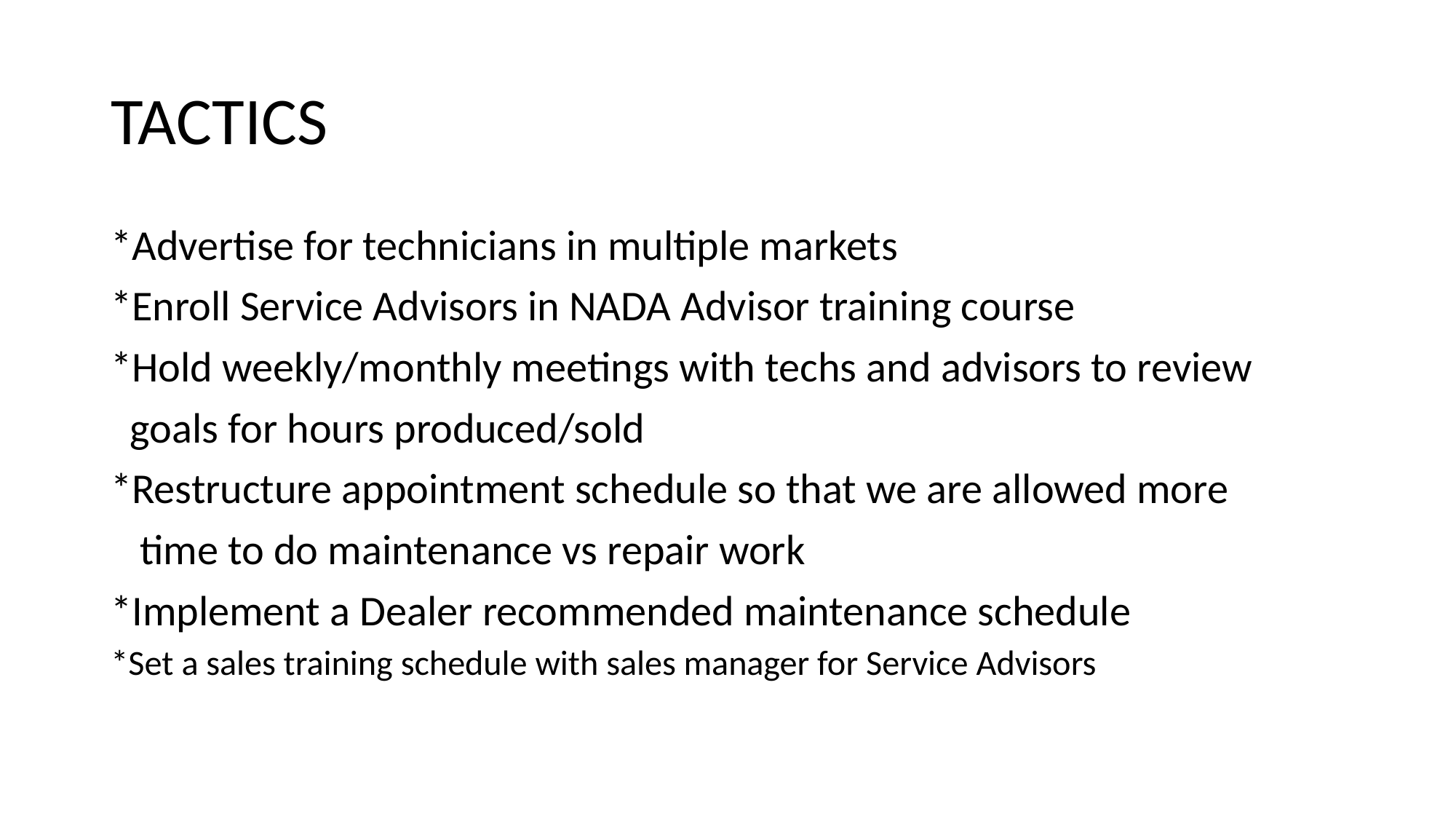

# TACTICS
*Advertise for technicians in multiple markets
*Enroll Service Advisors in NADA Advisor training course
*Hold weekly/monthly meetings with techs and advisors to review
  goals for hours produced/sold
*Restructure appointment schedule so that we are allowed more
   time to do maintenance vs repair work
*Implement a Dealer recommended maintenance schedule
*Set a sales training schedule with sales manager for Service Advisors